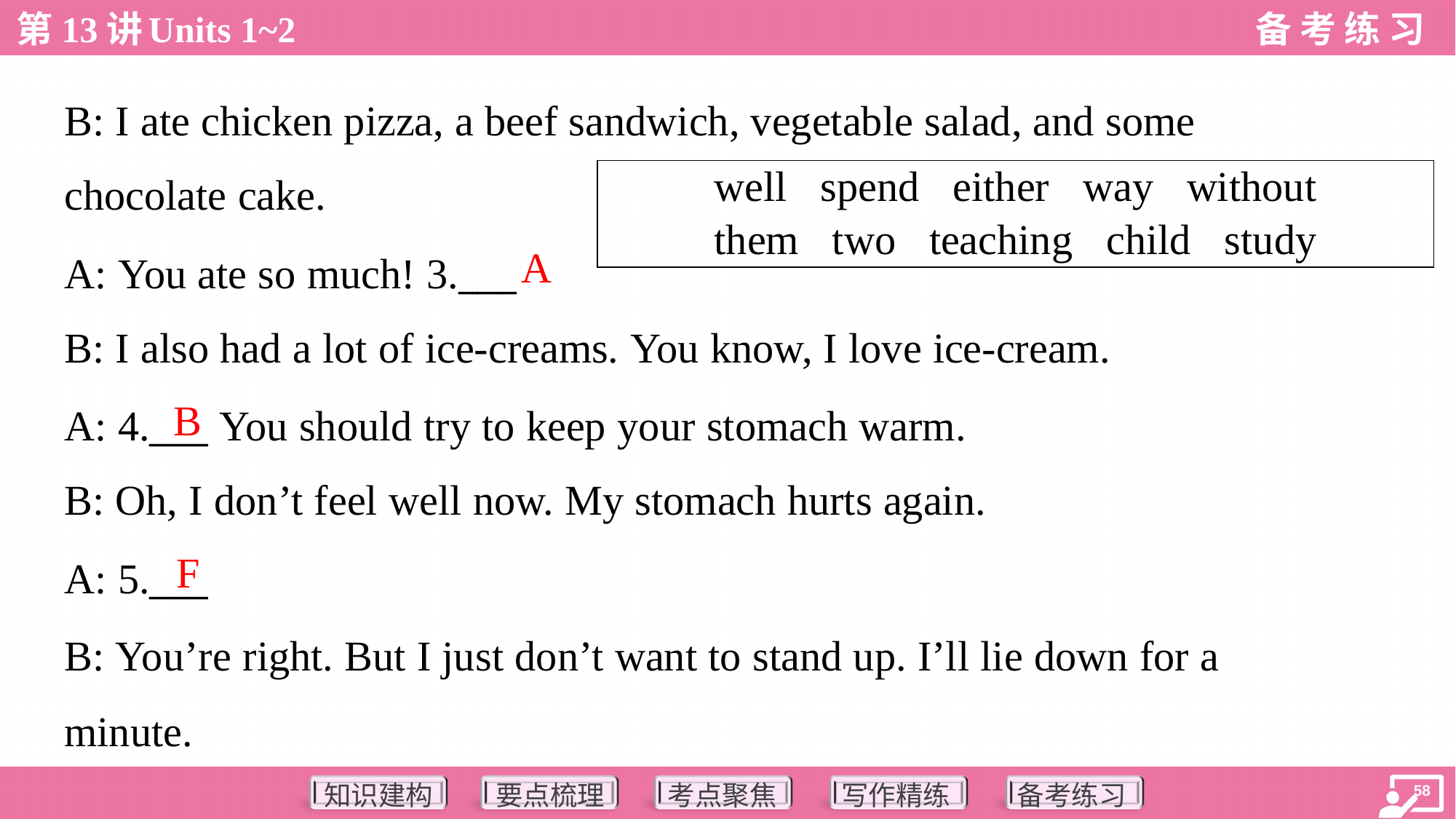

B: I ate chicken pizza, a beef sandwich, vegetable salad, and some
chocolate cake.
| well spend either way without them two teaching child study |
| --- |
A
A: You ate so much! 3.___
B: I also had a lot of ice-creams. You know, I love ice-cream.
B
A: 4.___ You should try to keep your stomach warm.
B: Oh, I don’t feel well now. My stomach hurts again.
F
A: 5.___
B: You’re right. But I just don’t want to stand up. I’ll lie down for a
minute.